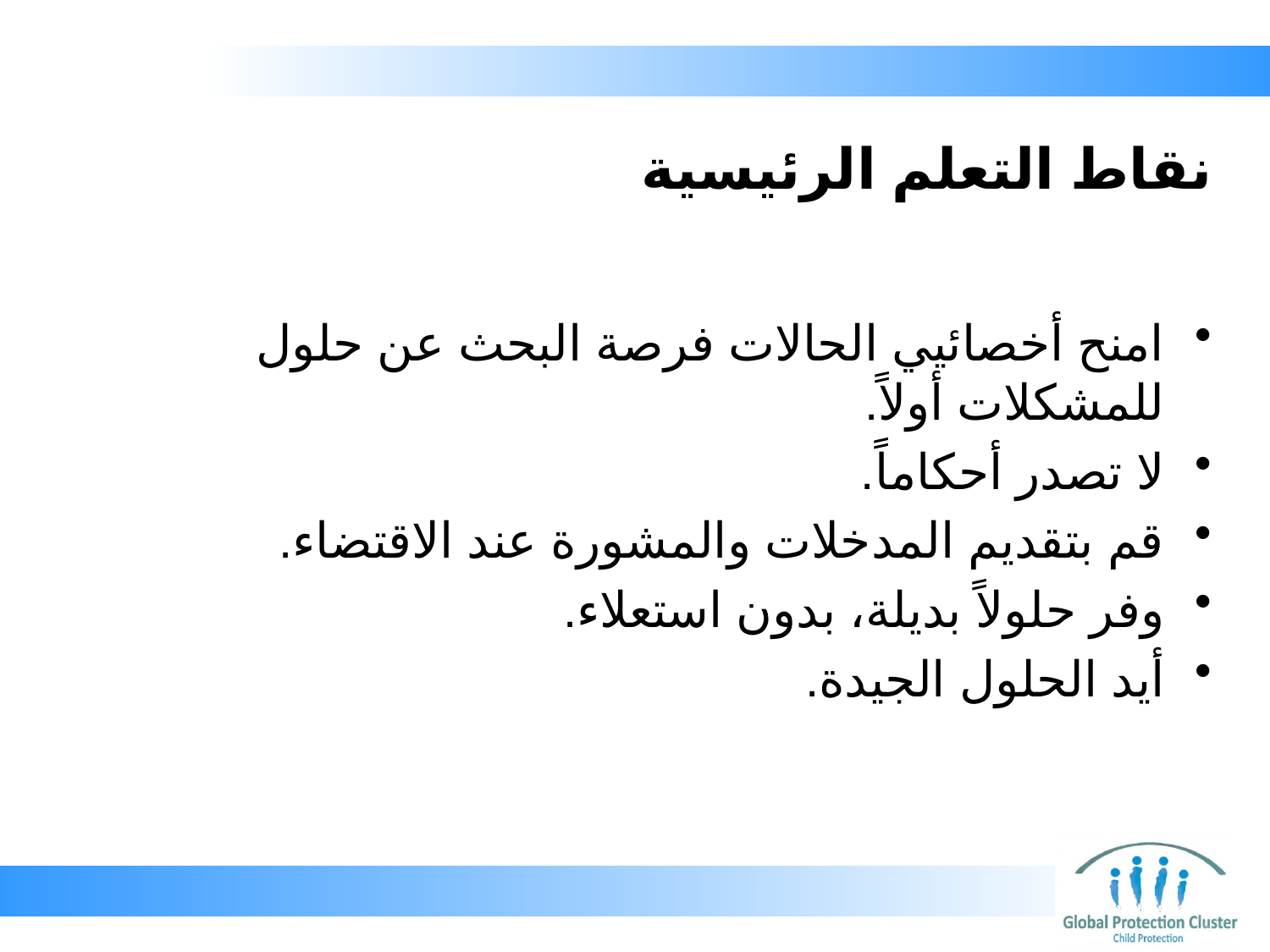

# نقاط التعلم الرئيسية

امنح أخصائيي الحالات فرصة البحث عن حلول للمشكلات أولاً.
لا تصدر أحكاماً.
قم بتقديم المدخلات والمشورة عند الاقتضاء.
وفر حلولاً بديلة، بدون استعلاء.
أيد الحلول الجيدة.